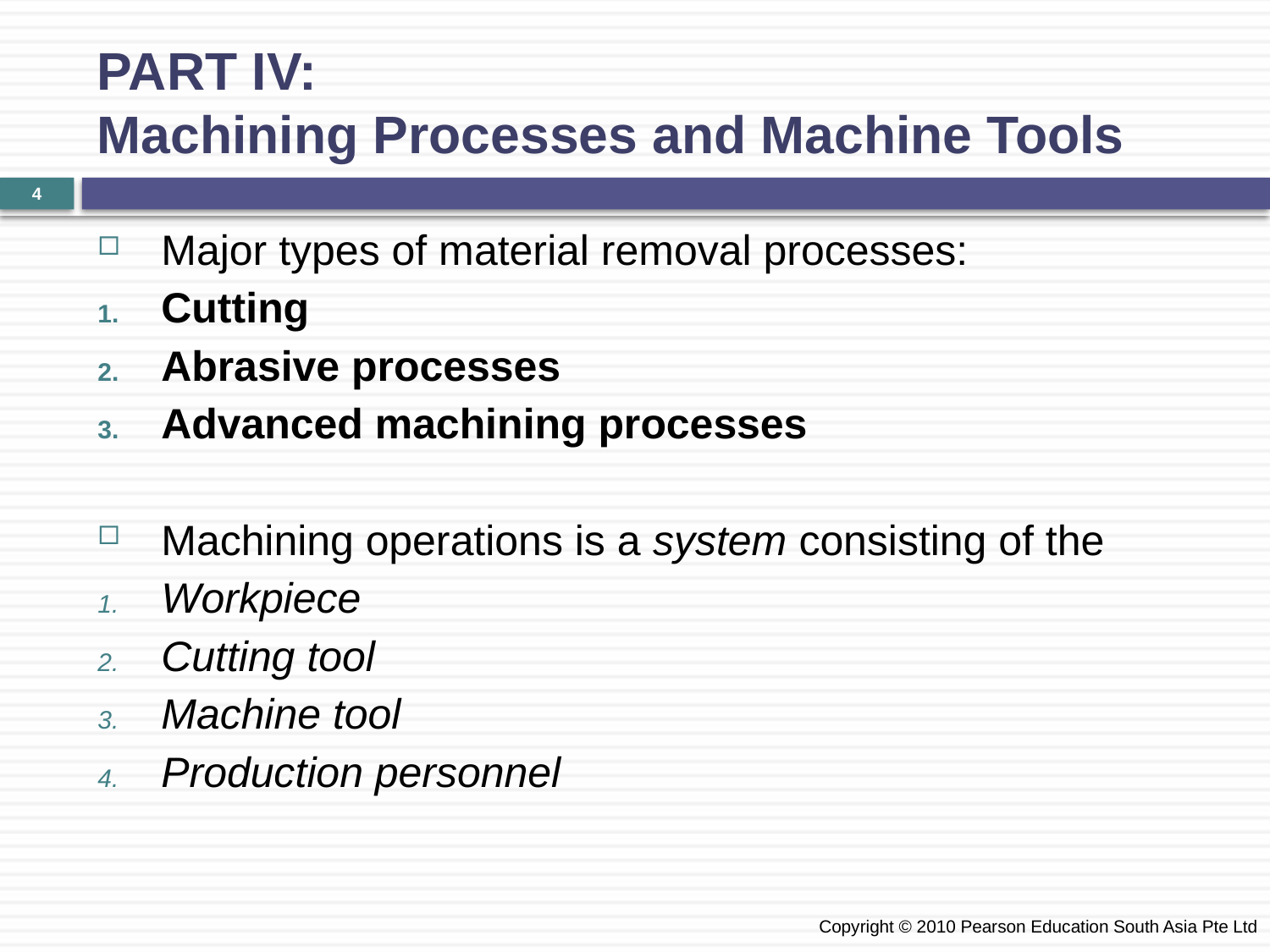

PART IV:
Machining Processes and Machine Tools
Major types of material removal processes:
Cutting
Abrasive processes
Advanced machining processes

Machining operations is a system consisting of the
Workpiece
Cutting tool
Machine tool
Production personnel
4
   Copyright © 2010 Pearson Education South Asia Pte Ltd